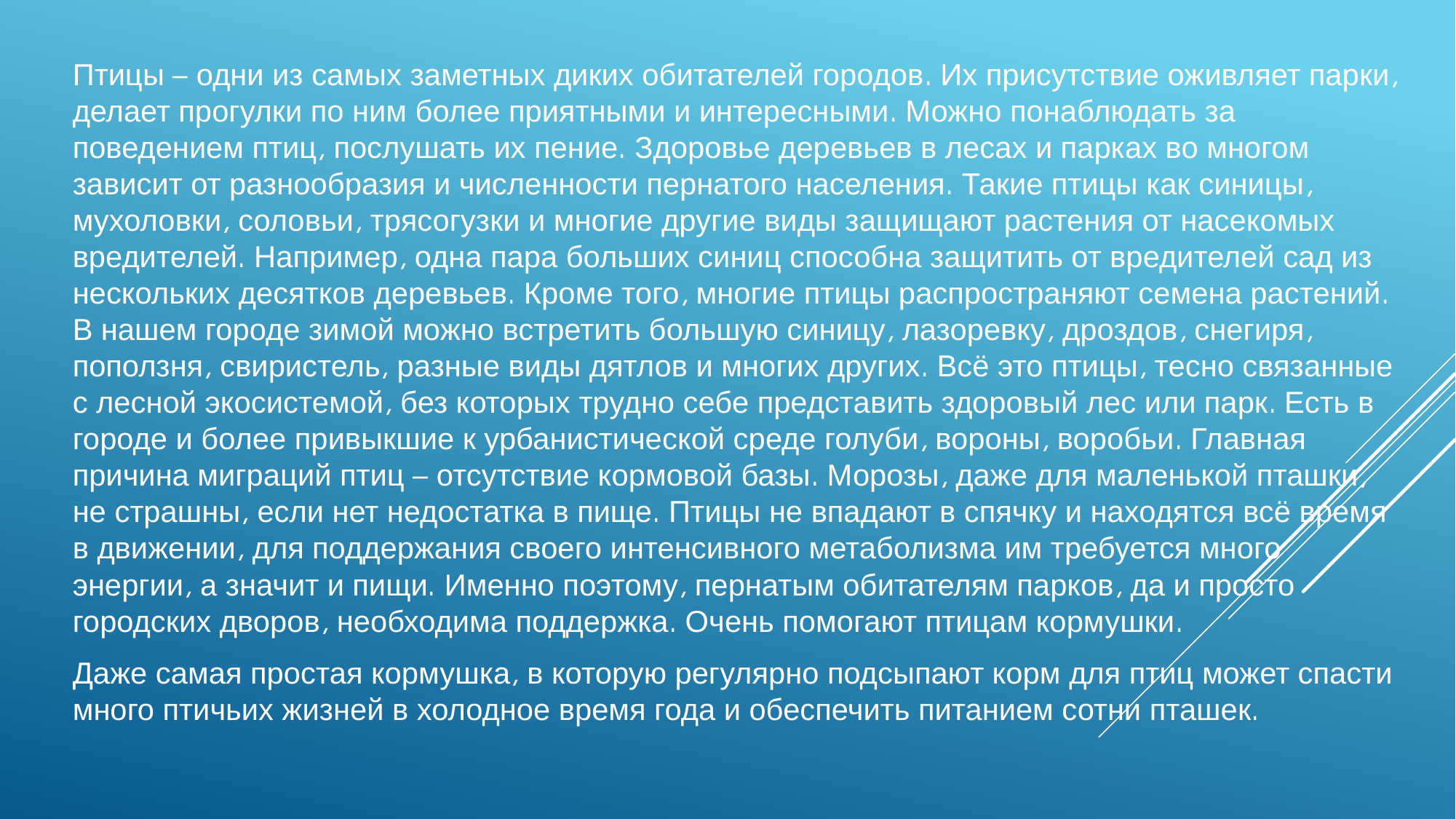

Птицы – одни из самых заметных диких обитателей городов. Их присутствие оживляет парки, делает прогулки по ним более приятными и интересными. Можно понаблюдать за поведением птиц, послушать их пение. Здоровье деревьев в лесах и парках во многом зависит от разнообразия и численности пернатого населения. Такие птицы как синицы, мухоловки, соловьи, трясогузки и многие другие виды защищают растения от насекомых вредителей. Например, одна пара больших синиц способна защитить от вредителей сад из нескольких десятков деревьев. Кроме того, многие птицы распространяют семена растений. В нашем городе зимой можно встретить большую синицу, лазоревку, дроздов, снегиря, поползня, свиристель, разные виды дятлов и многих других. Всё это птицы, тесно связанные с лесной экосистемой, без которых трудно себе представить здоровый лес или парк. Есть в городе и более привыкшие к урбанистической среде голуби, вороны, воробьи. Главная причина миграций птиц – отсутствие кормовой базы. Морозы, даже для маленькой пташки, не страшны, если нет недостатка в пище. Птицы не впадают в спячку и находятся всё время в движении, для поддержания своего интенсивного метаболизма им требуется много энергии, а значит и пищи. Именно поэтому, пернатым обитателям парков, да и просто городских дворов, необходима поддержка. Очень помогают птицам кормушки.
Даже самая простая кормушка, в которую регулярно подсыпают корм для птиц может спасти много птичьих жизней в холодное время года и обеспечить питанием сотни пташек.

#